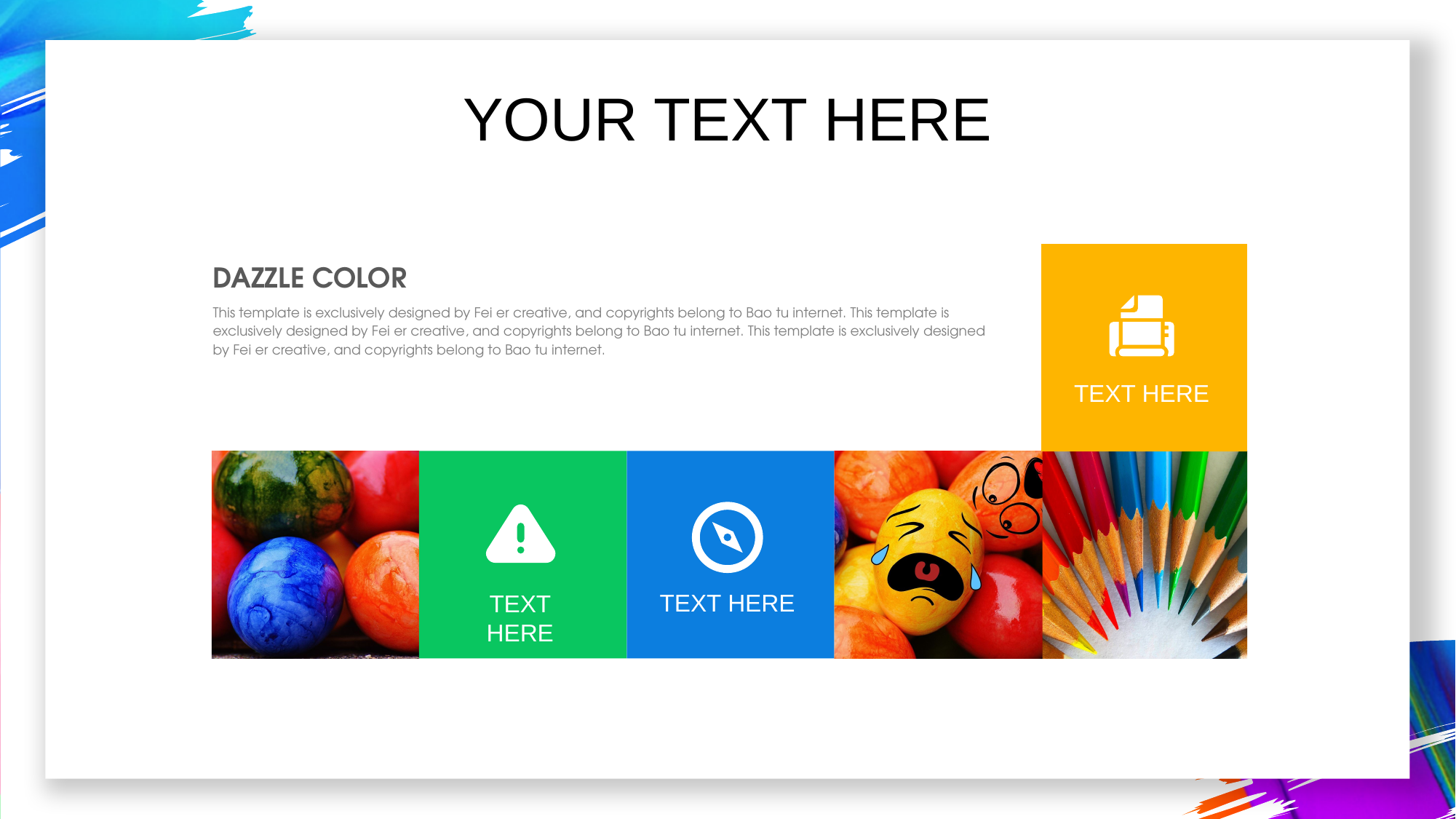

YOUR TEXT HERE

TEXT HERE
DAZZLE COLOR
This template is exclusively designed by Fei er creative, and copyrights belong to Bao tu internet. This template is exclusively designed by Fei er creative, and copyrights belong to Bao tu internet. This template is exclusively designed by Fei er creative, and copyrights belong to Bao tu internet.

TEXT HERE

TEXT HERE